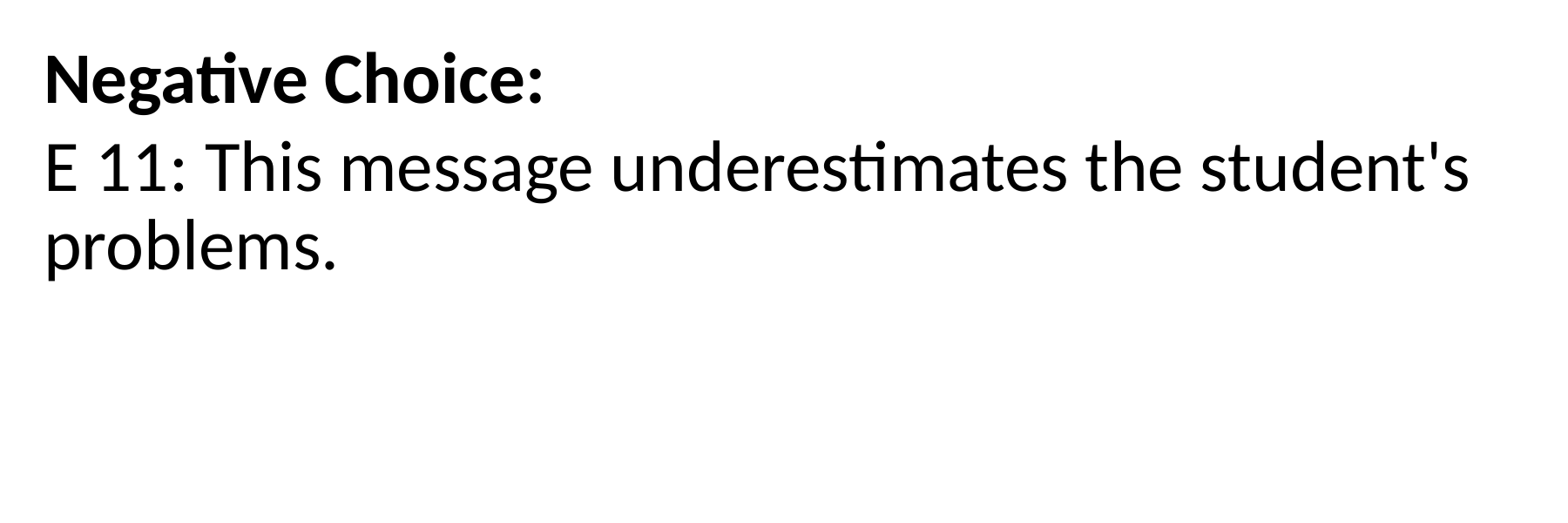

Negative Choice:
E 11: This message underestimates the student's problems.